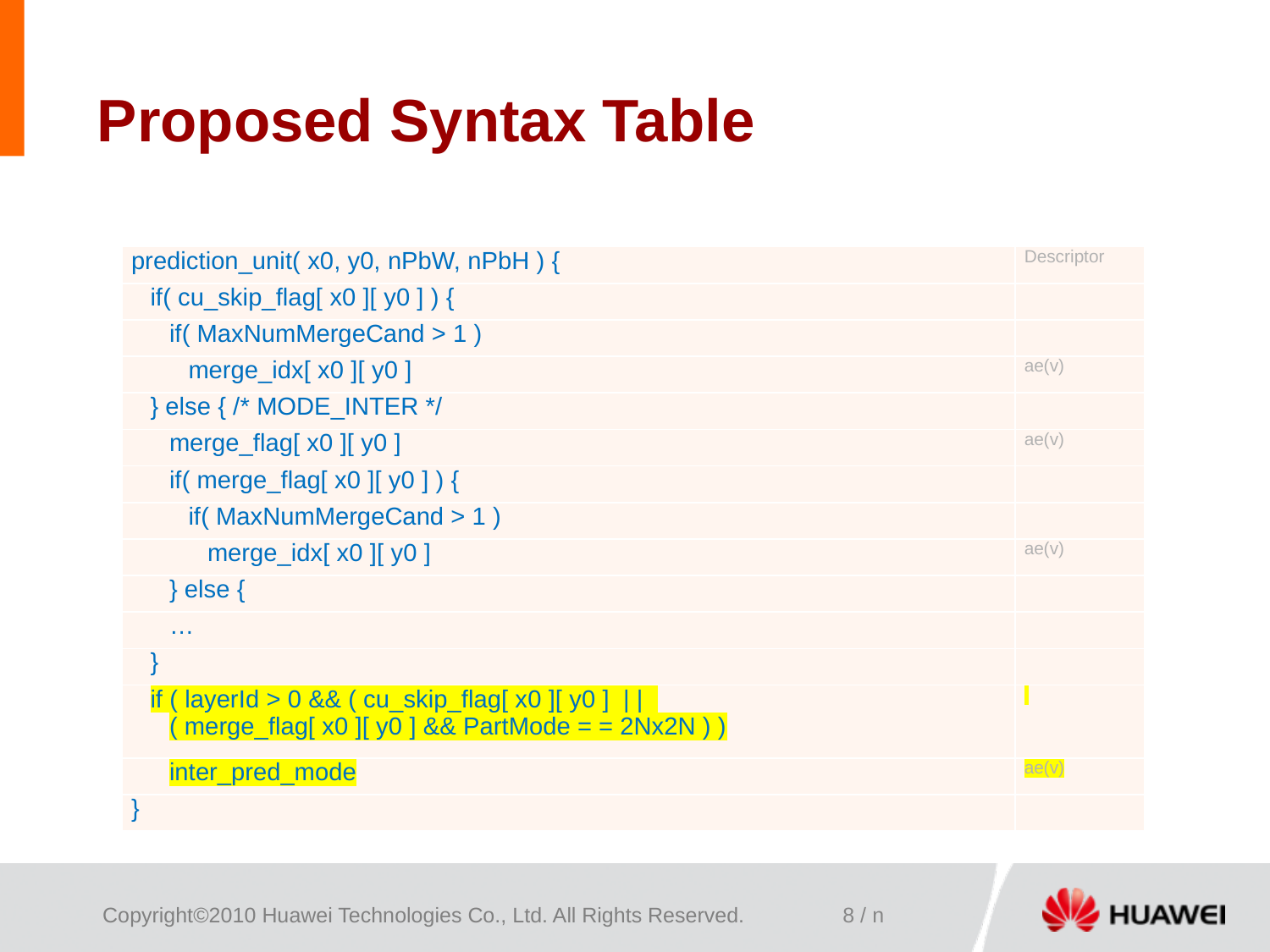

# Proposed Syntax Table
| prediction\_unit( x0, y0, nPbW, nPbH ) { | Descriptor |
| --- | --- |
| if( cu\_skip\_flag[ x0 ][ y0 ] ) { |  |
| if( MaxNumMergeCand > 1 ) |  |
| merge\_idx[ x0 ][ y0 ] | ae(v) |
| } else { /\* MODE\_INTER \*/ |  |
| merge\_flag[ x0 ][ y0 ] | ae(v) |
| if( merge\_flag[ x0 ][ y0 ] ) { |  |
| if( MaxNumMergeCand > 1 ) |  |
| merge\_idx[ x0 ][ y0 ] | ae(v) |
| } else { |  |
| … |  |
| } |  |
| if ( layerId > 0 && ( cu\_skip\_flag[ x0 ][ y0 ] | | ( merge\_flag[ x0 ][ y0 ] && PartMode = = 2Nx2N ) ) |  |
| inter\_pred\_mode | ae(v) |
| } |  |